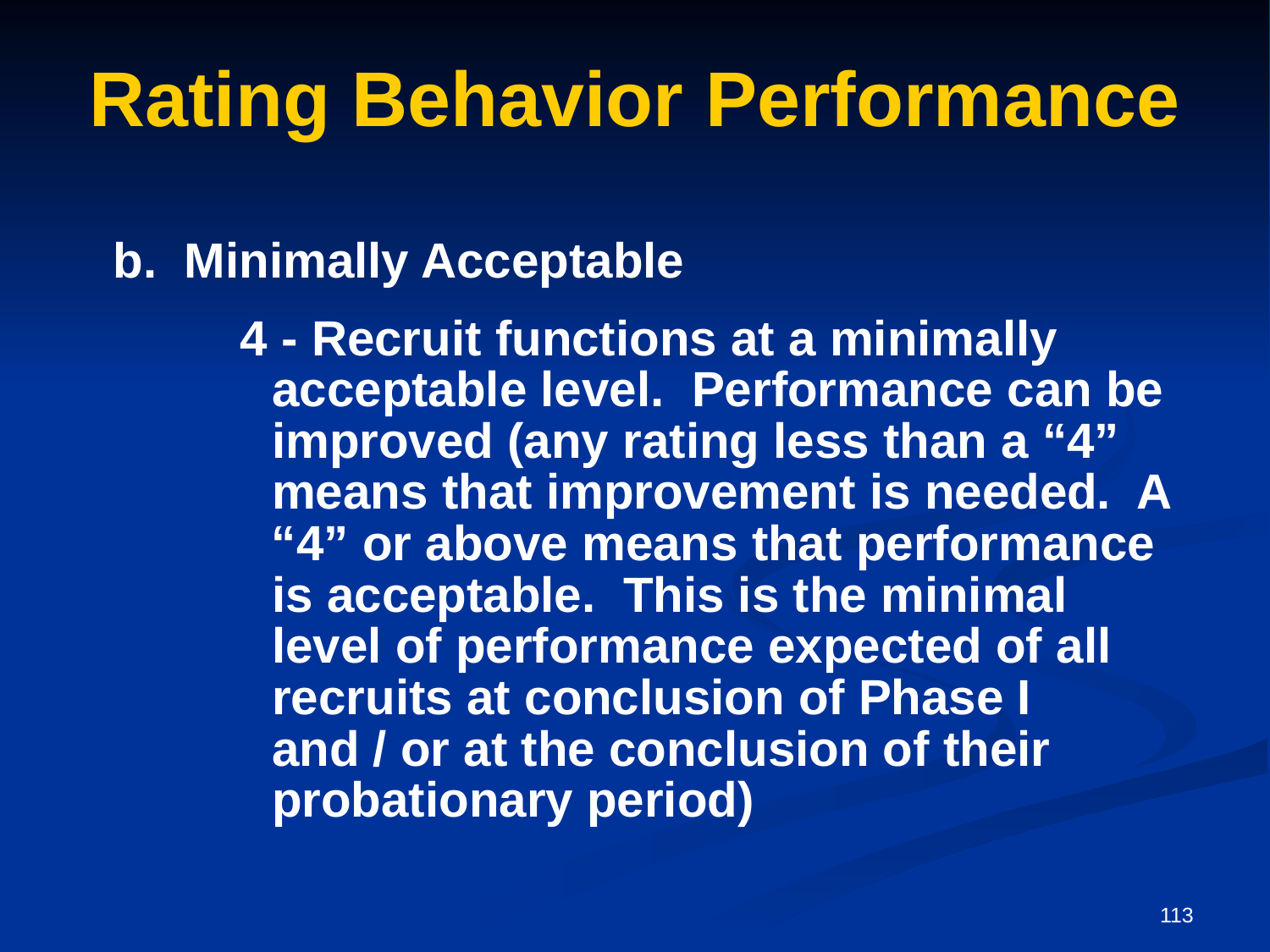

# Rating Behavior Performance
	b.  Minimally Acceptable

		4 - Recruit functions at a minimally
               acceptable level.  Performance can be
               improved (any rating less than a “4”
               means that improvement is needed.  A
               “4” or above means that performance
               is acceptable.  This is the minimal
               level of performance expected of all
               recruits at conclusion of Phase I
               and / or at the conclusion of their
               probationary period)
113